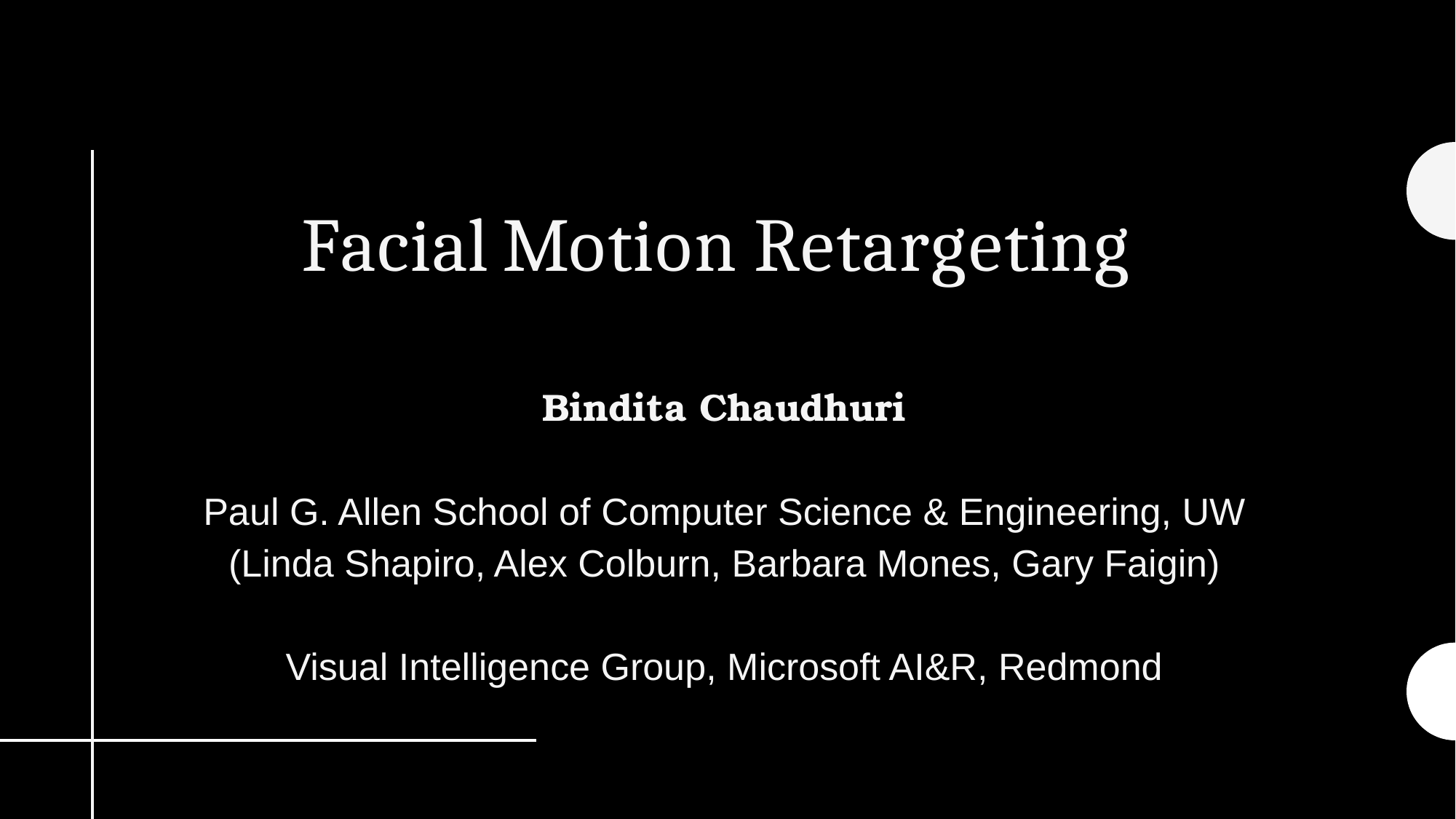

# Facial Motion Retargeting
Bindita Chaudhuri

Paul G. Allen School of Computer Science & Engineering, UW
(Linda Shapiro, Alex Colburn, Barbara Mones, Gary Faigin)

Visual Intelligence Group, Microsoft AI&R, Redmond